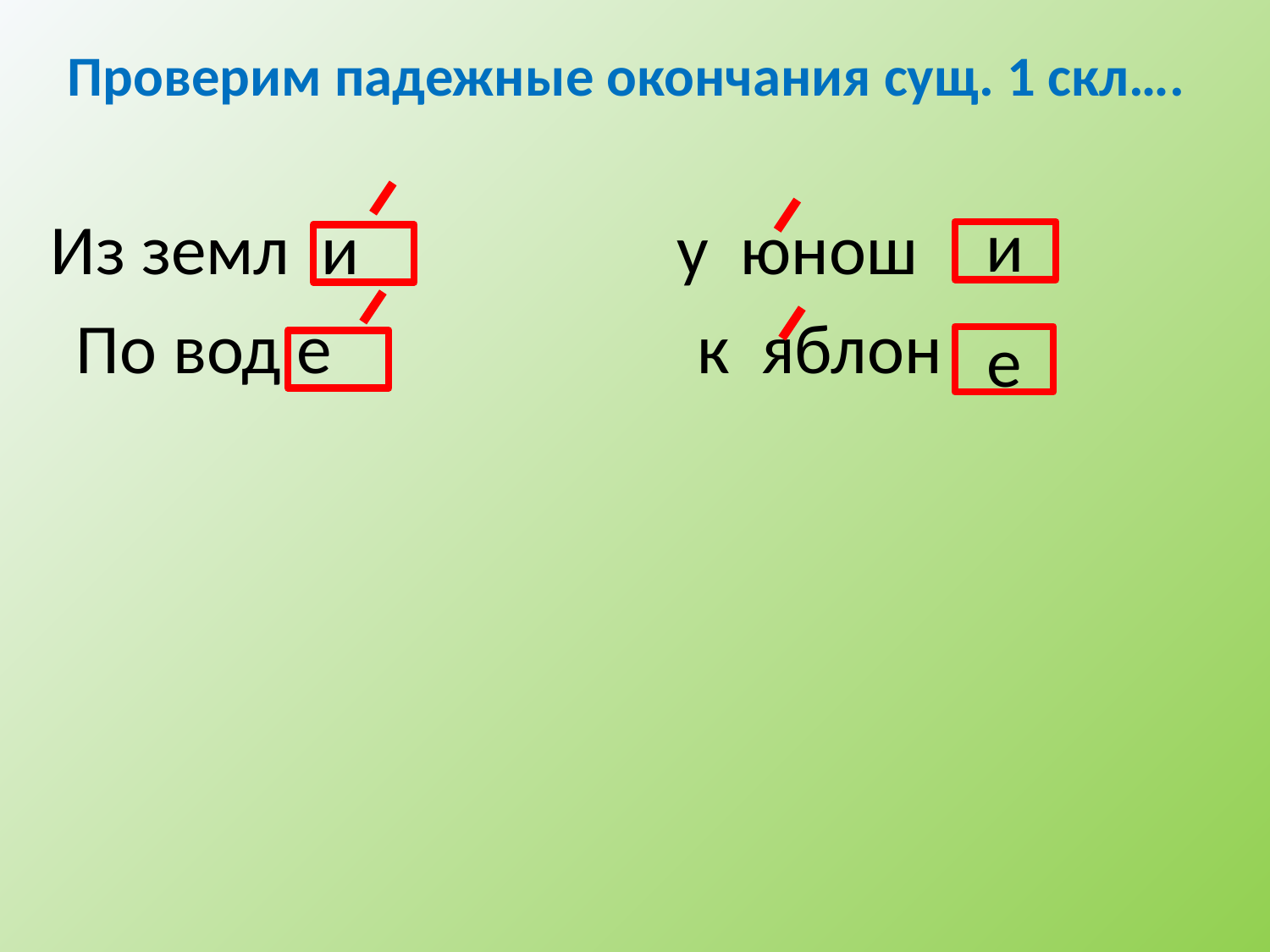

Проверим падежные окончания сущ. 1 скл….

   Из земл  и                    у  юнош
    По вод е                       к  яблон

и

е